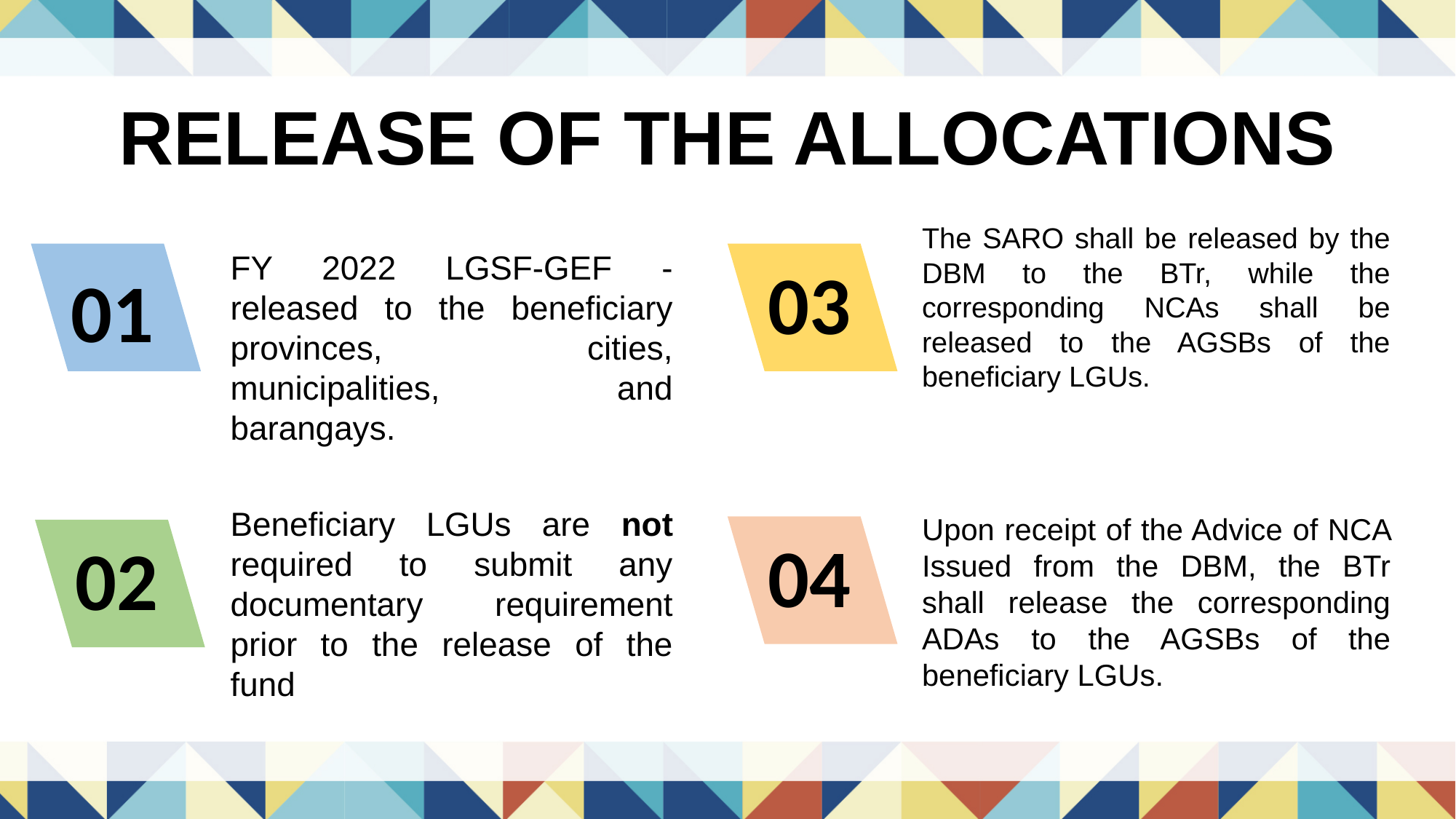

RELEASE OF THE ALLOCATIONS
The SARO shall be released by the DBM to the BTr, while the corresponding NCAs shall be released to the AGSBs of the beneficiary LGUs.
FY 2022 LGSF-GEF - released to the beneficiary provinces, cities, municipalities, and barangays.
01
03
Beneficiary LGUs are not required to submit any documentary requirement prior to the release of the fund
Upon receipt of the Advice of NCA Issued from the DBM, the BTr shall release the corresponding ADAs to the AGSBs of the beneficiary LGUs.
04
02